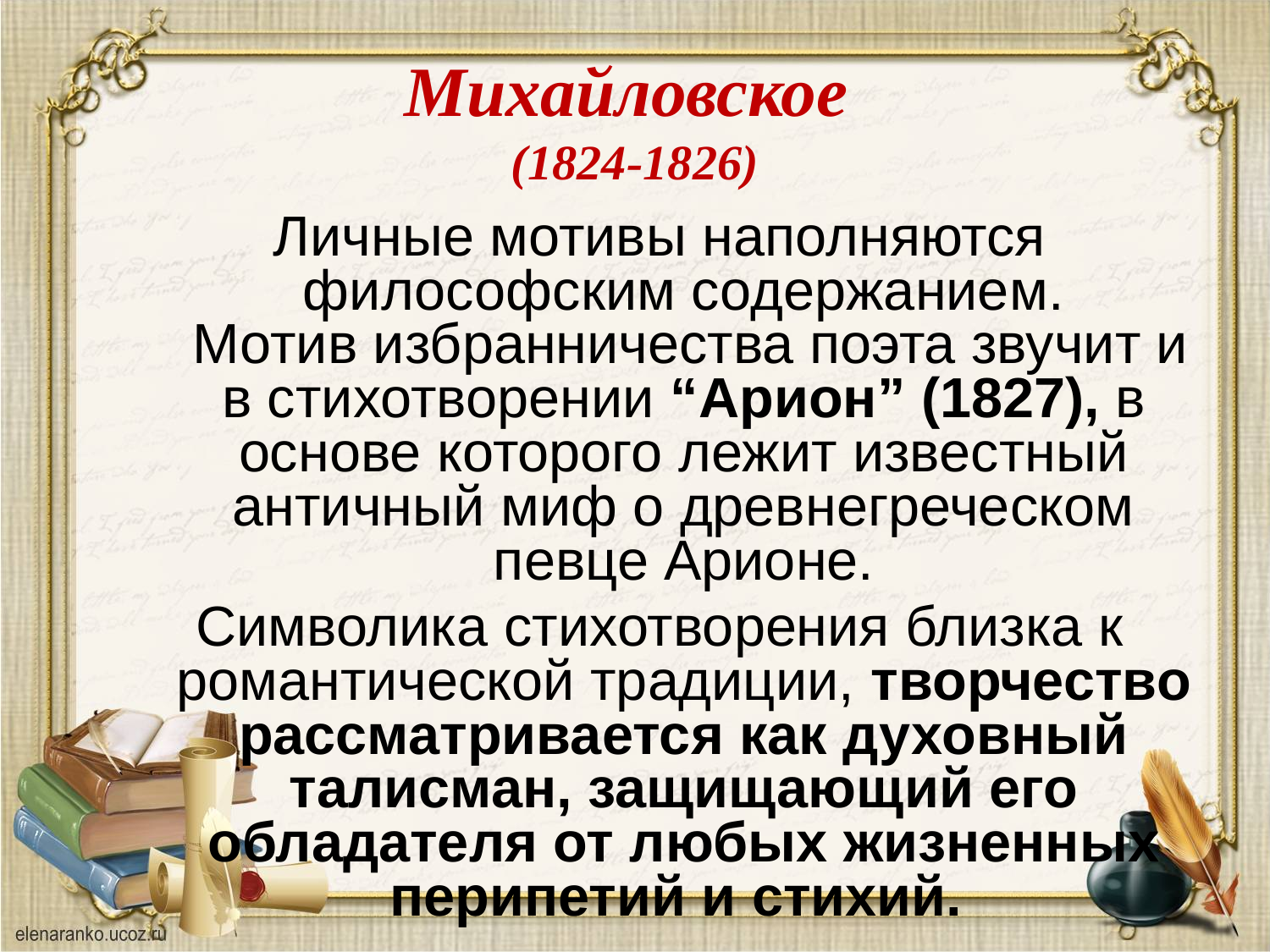

# Михайловское (1824-1826)
Личные мотивы наполняются философским содержанием.
 Мотив избранничества поэта звучит и в стихотворении “Арион” (1827), в основе которого лежит известный античный миф о древнегреческом певце Арионе.
Символика стихотворения близка к романтической традиции, творчество рассматривается как духовный талисман, защищающий его обладателя от любых жизненных перипетий и стихий.